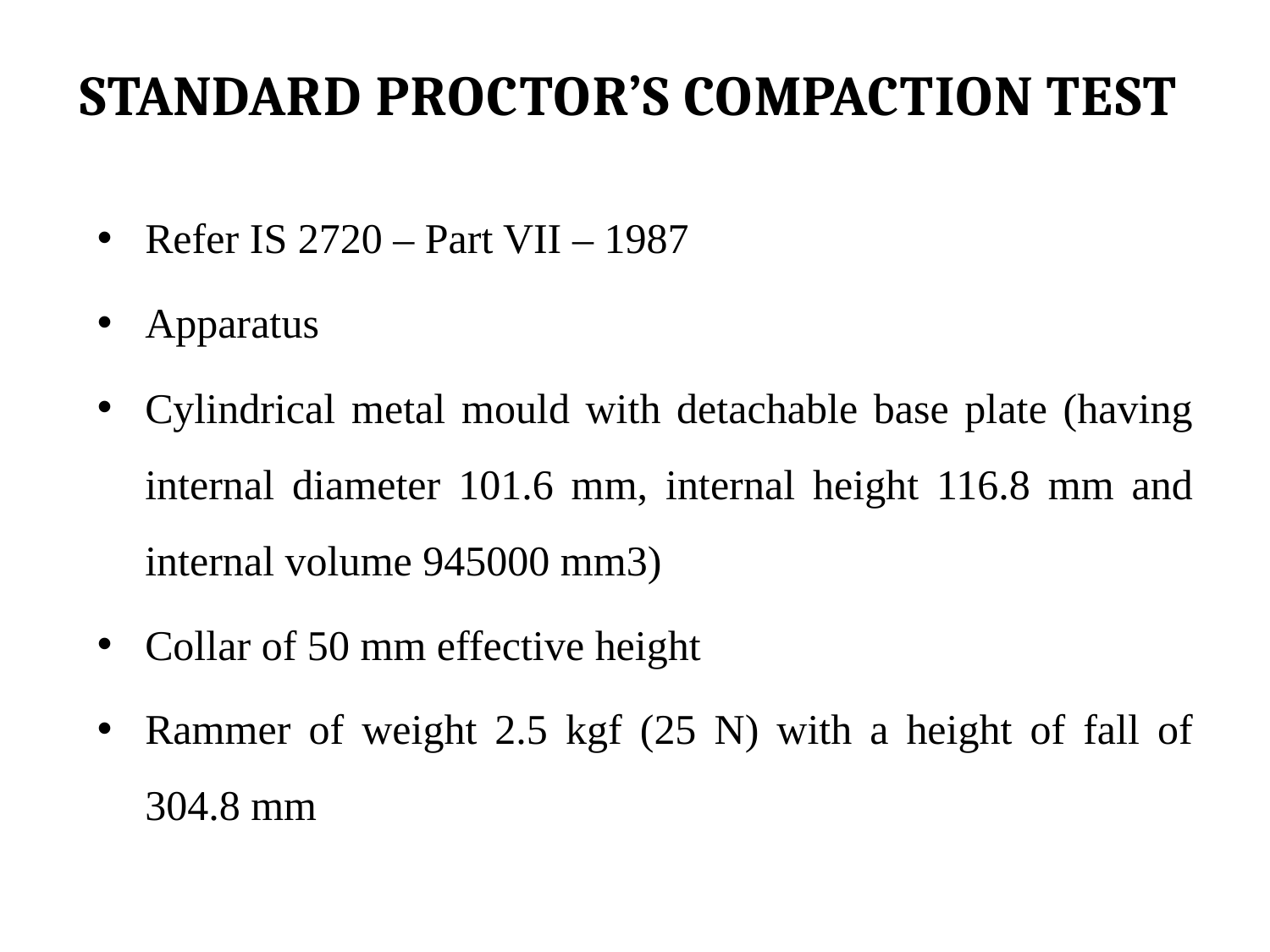

# STANDARD PROCTOR’S COMPACTION TEST
Refer IS 2720 – Part VII – 1987
Apparatus
Cylindrical metal mould with detachable base plate (having internal diameter 101.6 mm, internal height 116.8 mm and internal volume 945000 mm3)
Collar of 50 mm effective height
Rammer of weight 2.5 kgf (25 N) with a height of fall of 304.8 mm